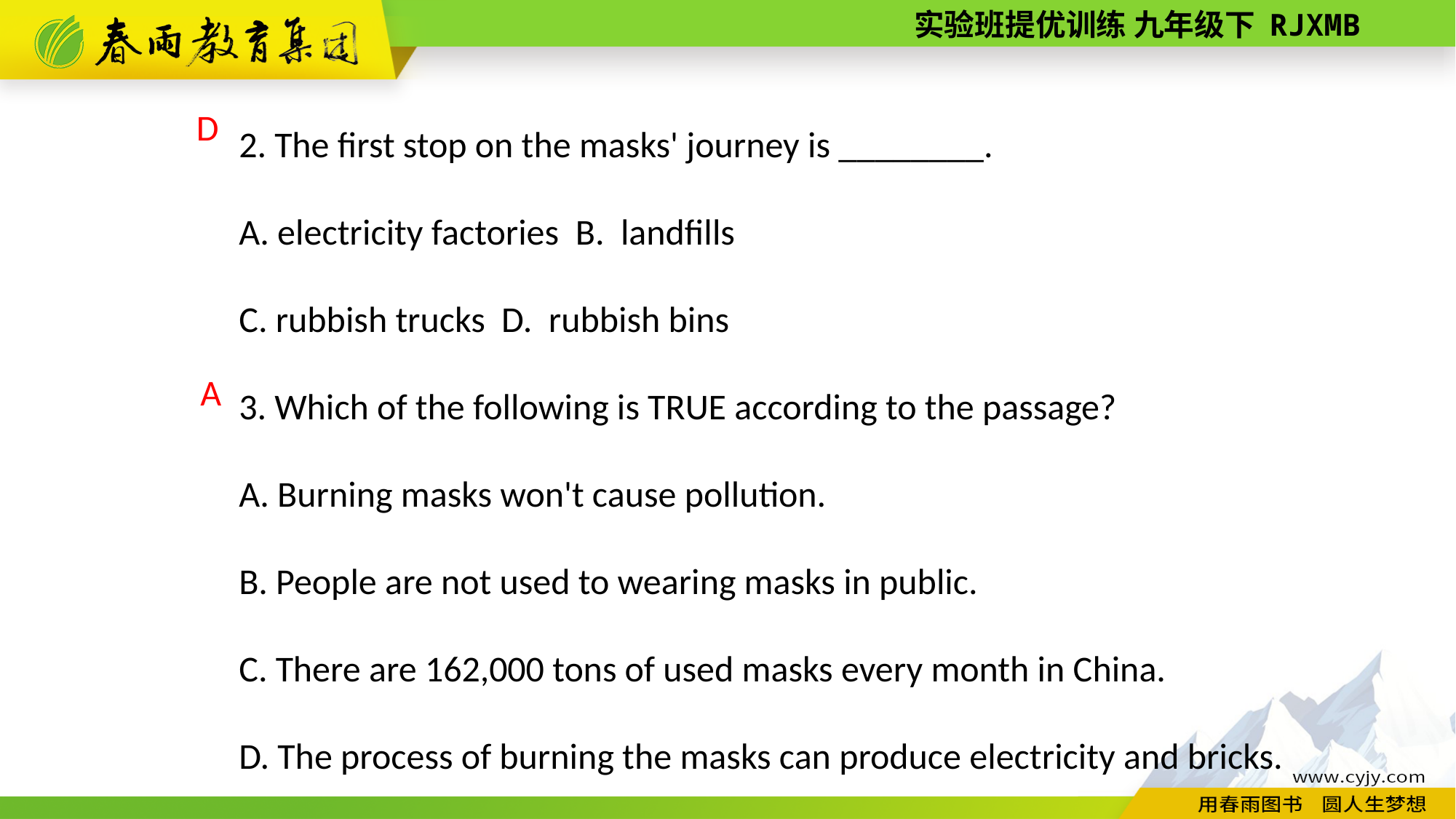

2. The first stop on the masks' journey is ________.
A. electricity factories  B.  landfills
C. rubbish trucks  D.  rubbish bins
3. Which of the following is TRUE according to the passage?
A. Burning masks won't cause pollution.
B. People are not used to wearing masks in public.
C. There are 162,000 tons of used masks every month in China.
D. The process of burning the masks can produce electricity and bricks.
D
 A